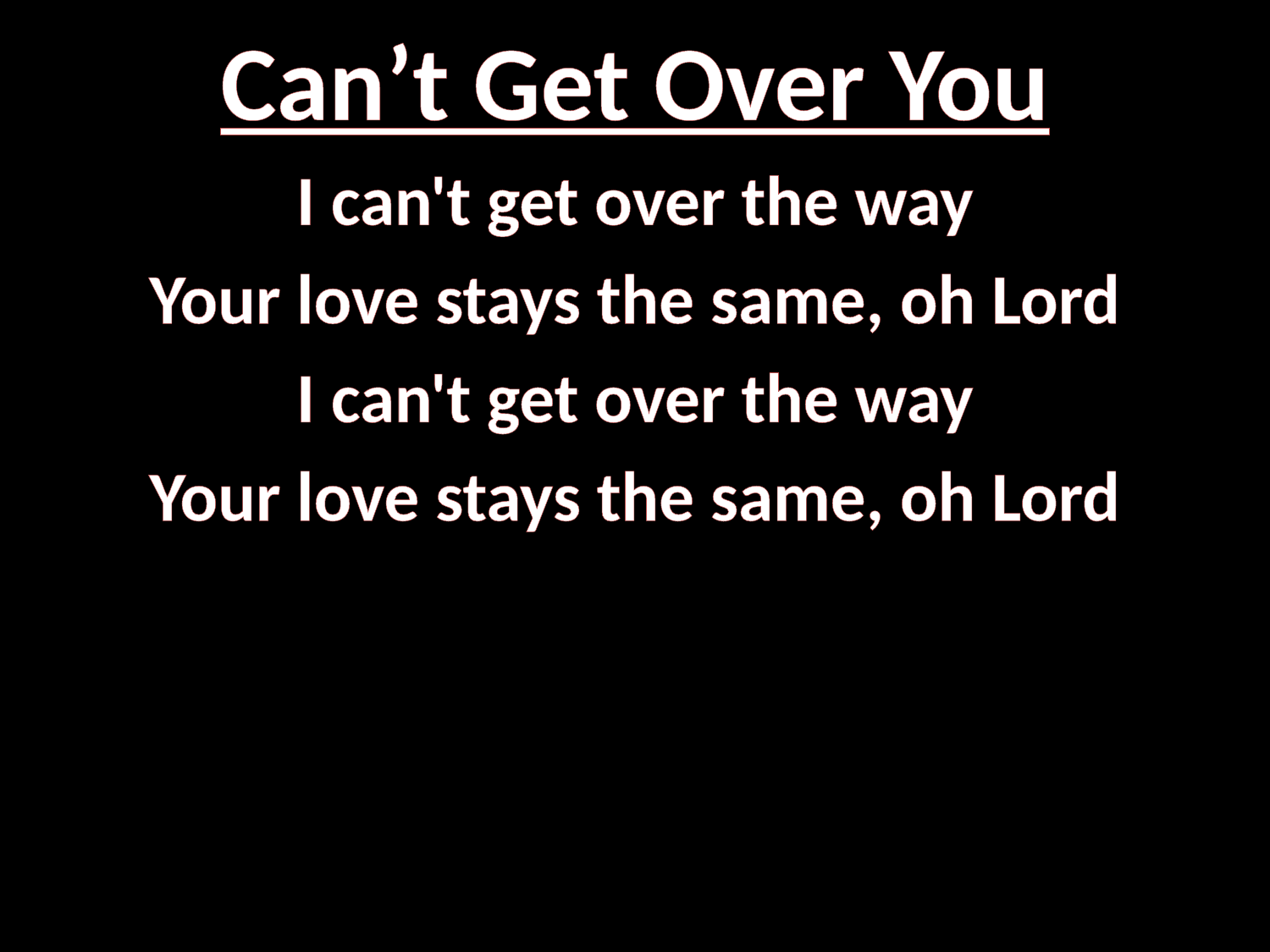

# Can’t Get Over You
I can't get over the way
Your love stays the same, oh Lord
I can't get over the way
Your love stays the same, oh Lord